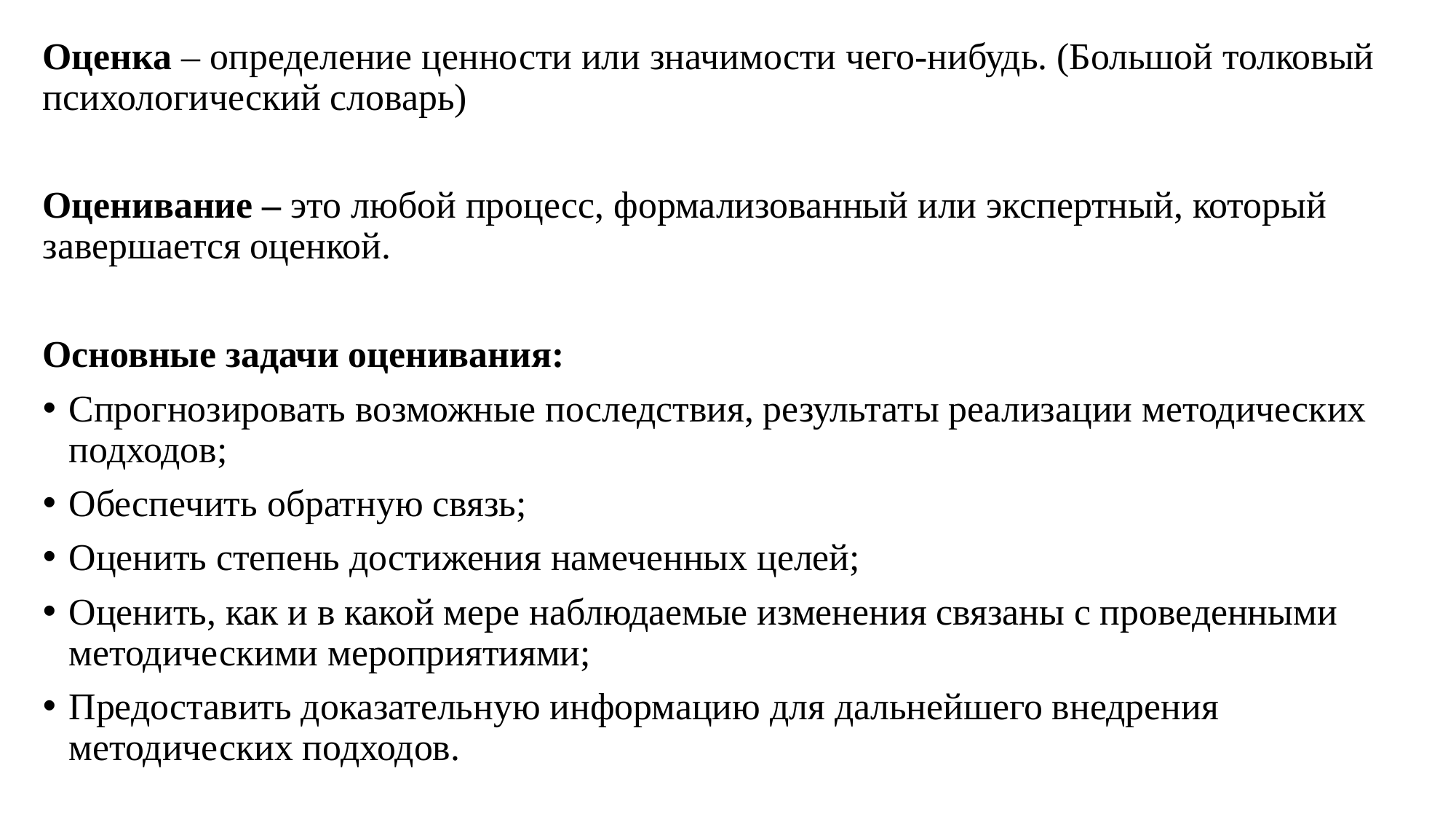

Оценка – определение ценности или значимости чего-нибудь. (Большой толковый психологический словарь)

Оценивание – это любой процесс, формализованный или экспертный, который завершается оценкой.

Основные задачи оценивания:
Спрогнозировать возможные последствия, результаты реализации методических подходов;
Обеспечить обратную связь;
Оценить степень достижения намеченных целей;
Оценить, как и в какой мере наблюдаемые изменения связаны с проведенными методическими мероприятиями;
Предоставить доказательную информацию для дальнейшего внедрения методических подходов.